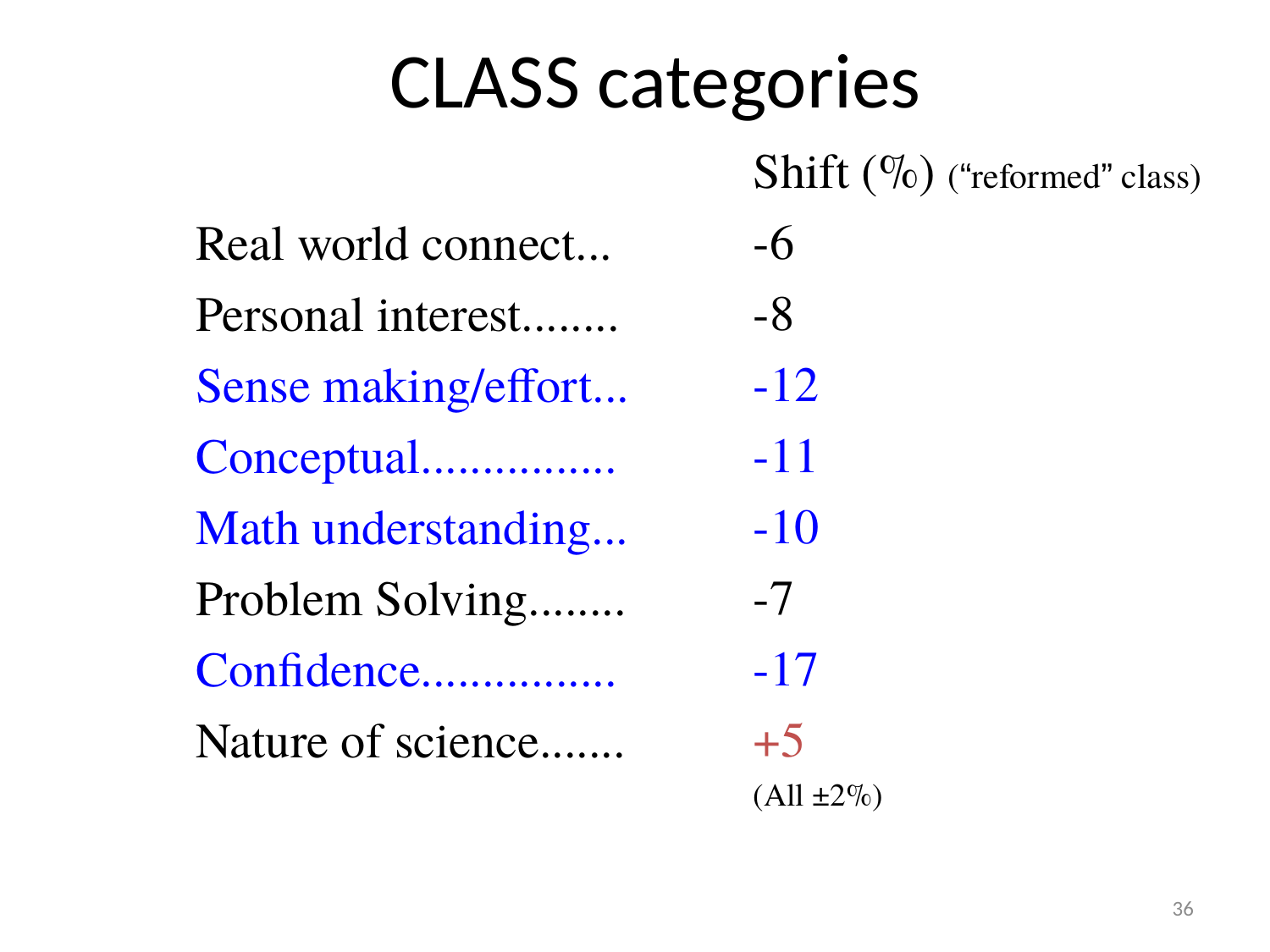

# CLASS categories
Shift (%) (“reformed” class)
-6
-8
-12
-11
-10
-7
-17
+5
(All ±2%)
Real world connect...
Personal interest........
Sense making/effort...
Conceptual................
Math understanding...
Problem Solving........
Confidence................
Nature of science.......

36